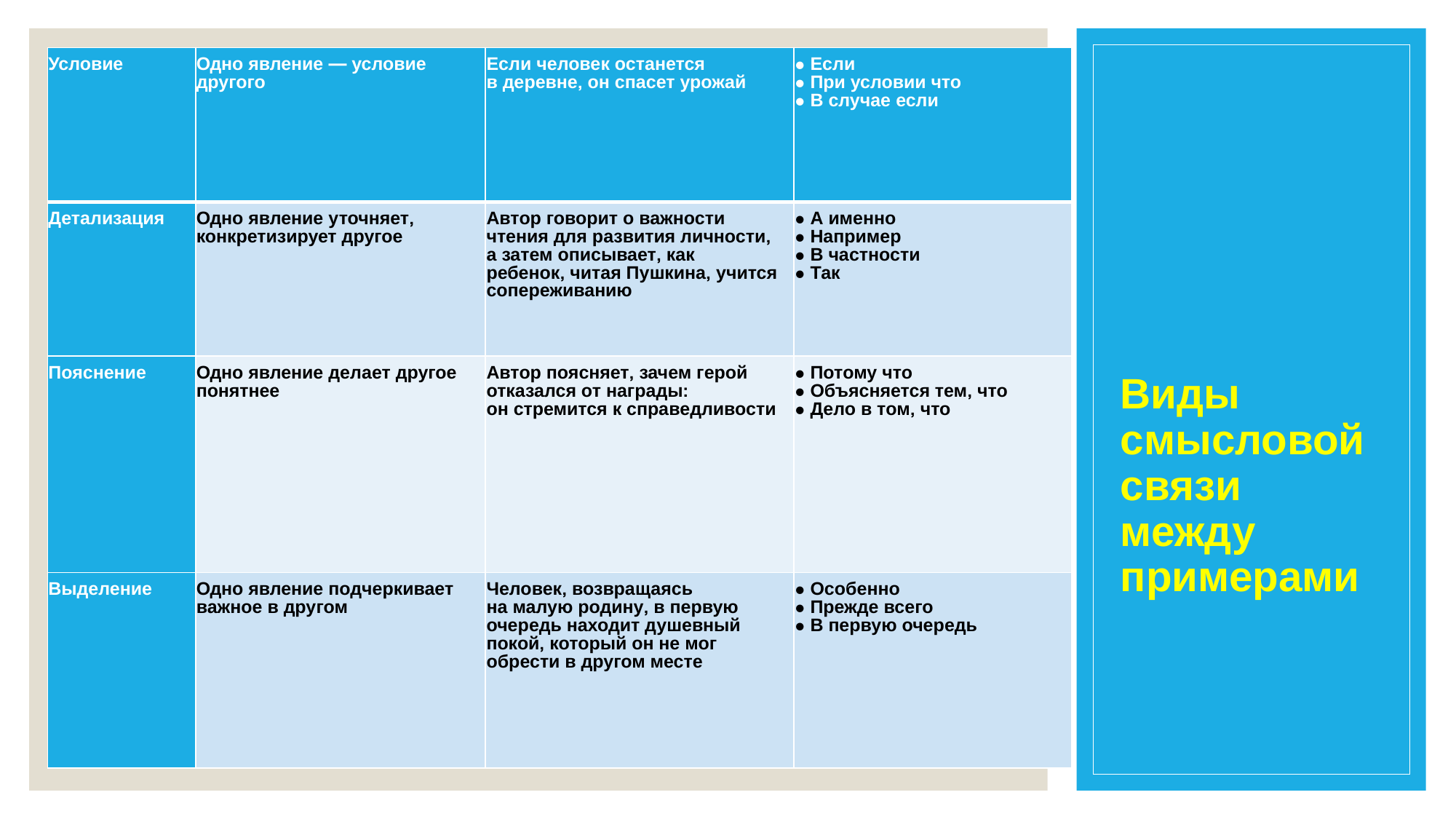

| Условие | Одно явление — условие другого | Если человек останется в деревне, он спасет урожай | • Если • При условии что • В случае если |
| --- | --- | --- | --- |
| Детализация | Одно явление уточняет, конкретизирует другое | Автор говорит о важности чтения для развития личности, а затем описывает, как ребенок, читая Пушкина, учится сопереживанию | • А именно • Например • В частности • Так |
| Пояснение | Одно явление делает другое понятнее | Автор поясняет, зачем герой отказался от награды: он стремится к справедливости | • Потому что • Объясняется тем, что • Дело в том, что |
| Выделение | Одно явление подчеркивает важное в другом | Человек, возвращаясь на малую родину, в первую очередь находит душевный покой, который он не мог обрести в другом месте | • Особенно • Прежде всего • В первую очередь |
# Виды смысловой связи между примерами